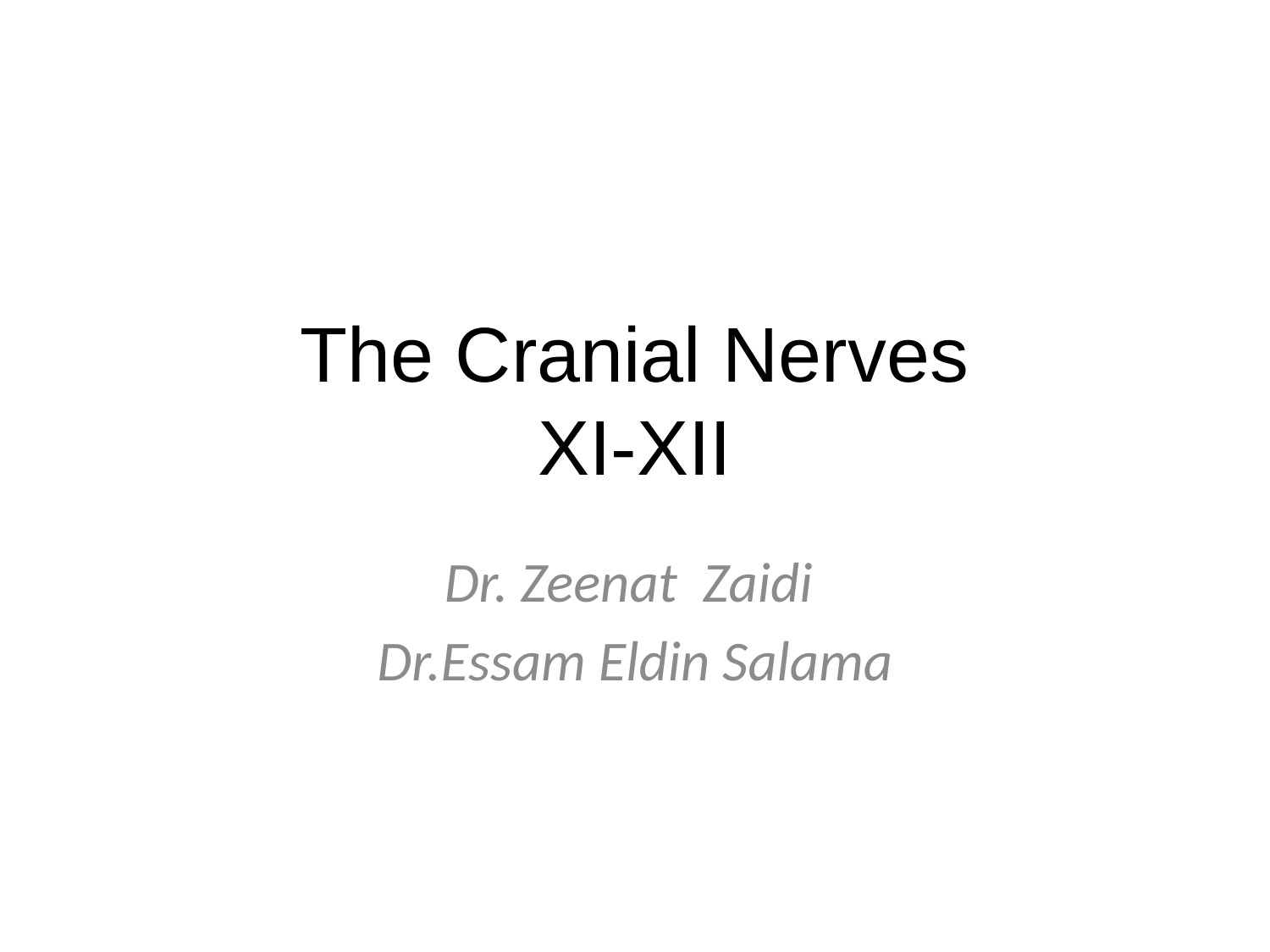

# The Cranial Nerves XI-XII
Dr. Zeenat  Zaidi
Dr.Essam Eldin Salama